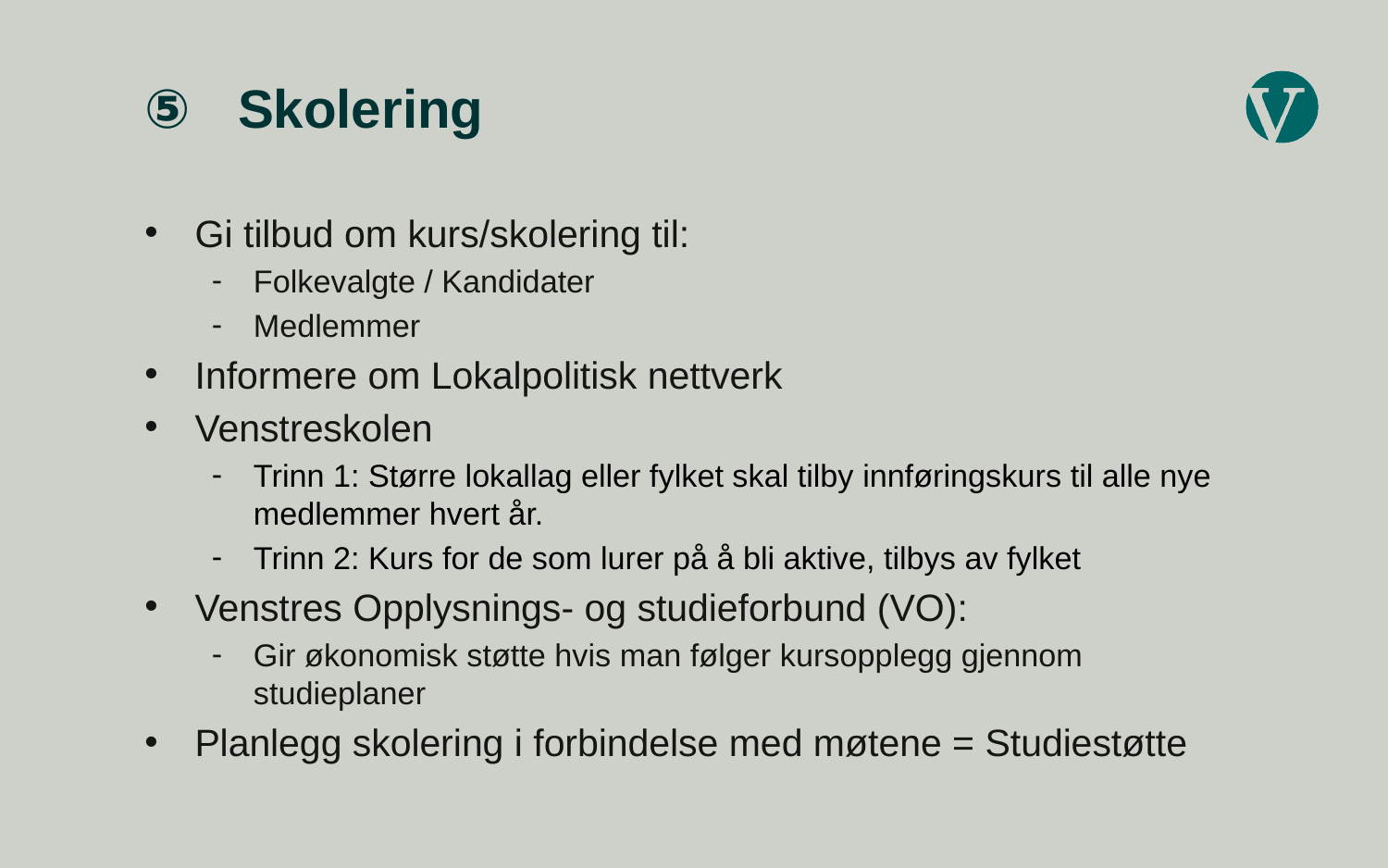

# Skolering
Gi tilbud om kurs/skolering til:
Folkevalgte / Kandidater
Medlemmer
Informere om Lokalpolitisk nettverk
Venstreskolen
Trinn 1: Større lokallag eller fylket skal tilby innføringskurs til alle nye medlemmer hvert år.
Trinn 2: Kurs for de som lurer på å bli aktive, tilbys av fylket
Venstres Opplysnings- og studieforbund (VO):
Gir økonomisk støtte hvis man følger kursopplegg gjennom studieplaner
Planlegg skolering i forbindelse med møtene = Studiestøtte